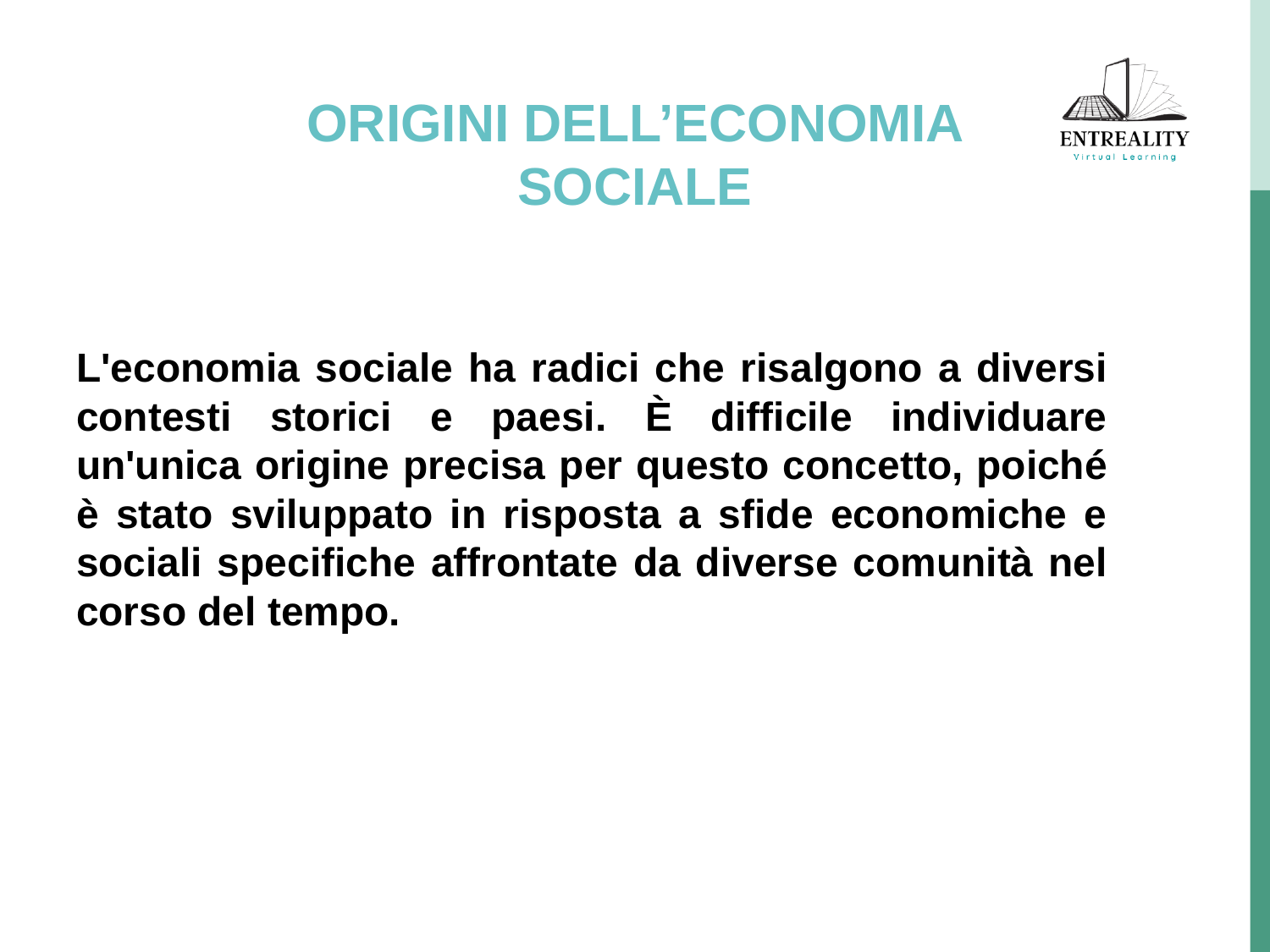

# ORIGINI DELL’ECONOMIA SOCIALE

L'economia sociale ha radici che risalgono a diversi contesti storici e paesi. È difficile individuare un'unica origine precisa per questo concetto, poiché è stato sviluppato in risposta a sfide economiche e sociali specifiche affrontate da diverse comunità nel corso del tempo.